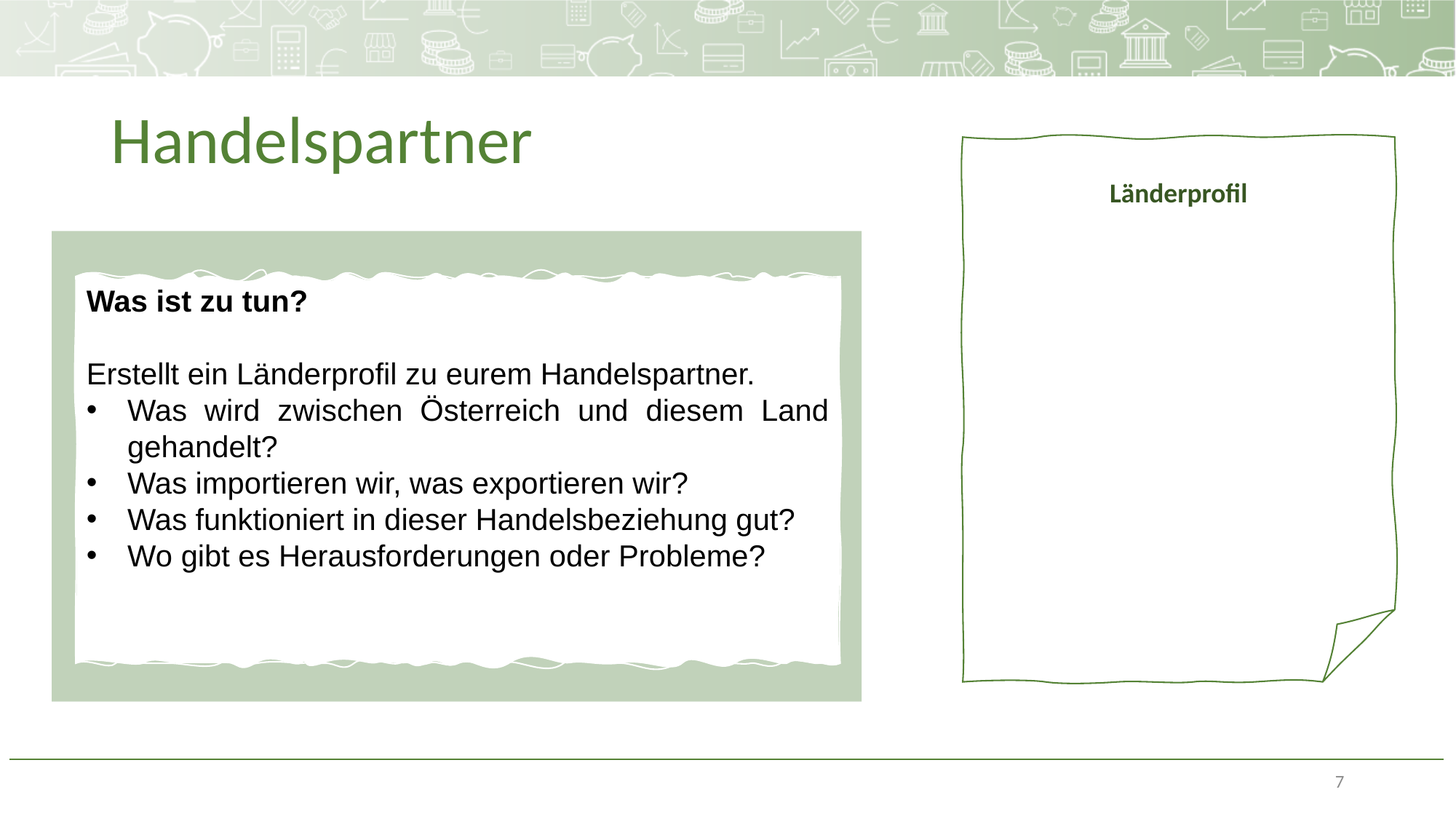

# Handelspartner

Länderprofil

Was ist zu tun?

Erstellt ein Länderprofil zu eurem Handelspartner.
Was wird zwischen Österreich und diesem Land gehandelt?
Was importieren wir, was exportieren wir?
Was funktioniert in dieser Handelsbeziehung gut?
Wo gibt es Herausforderungen oder Probleme?

7